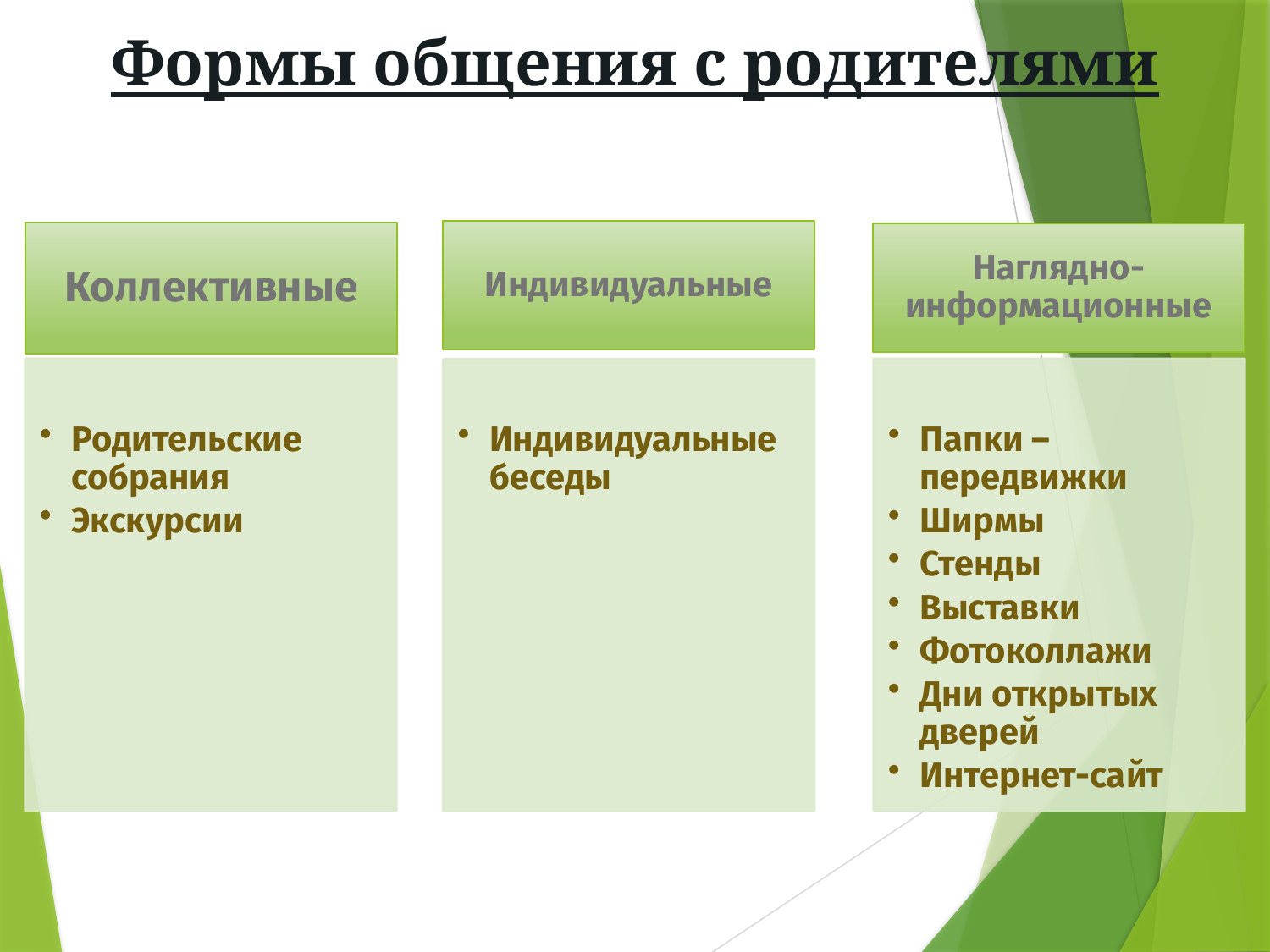

# Формы общения с родителями
Коллективные

Родительские собрания
Экскурсии

Индивидуальные

Индивидуальные беседы
Наглядно-информационные

Папки –передвижки
Ширмы
Стенды
Выставки
Фотоколлажи
Дни открытых дверей
Интернет-сайт